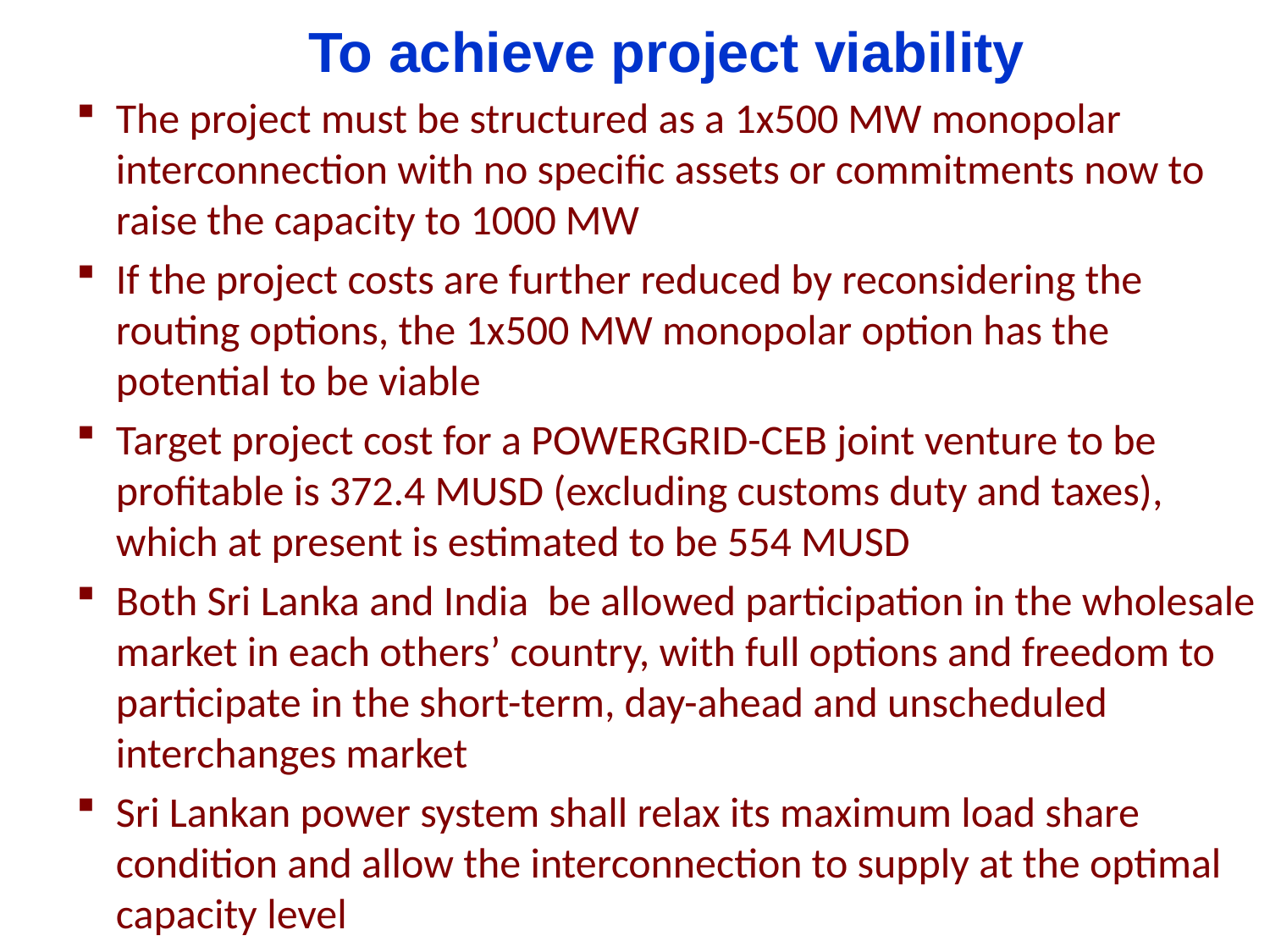

# To achieve project viability
The project must be structured as a 1x500 MW monopolar interconnection with no specific assets or commitments now to raise the capacity to 1000 MW
If the project costs are further reduced by reconsidering the routing options, the 1x500 MW monopolar option has the potential to be viable
Target project cost for a POWERGRID-CEB joint venture to be profitable is 372.4 MUSD (excluding customs duty and taxes), which at present is estimated to be 554 MUSD
Both Sri Lanka and India  be allowed participation in the wholesale market in each others’ country, with full options and freedom to participate in the short-term, day-ahead and unscheduled interchanges market
Sri Lankan power system shall relax its maximum load share condition and allow the interconnection to supply at the optimal capacity level